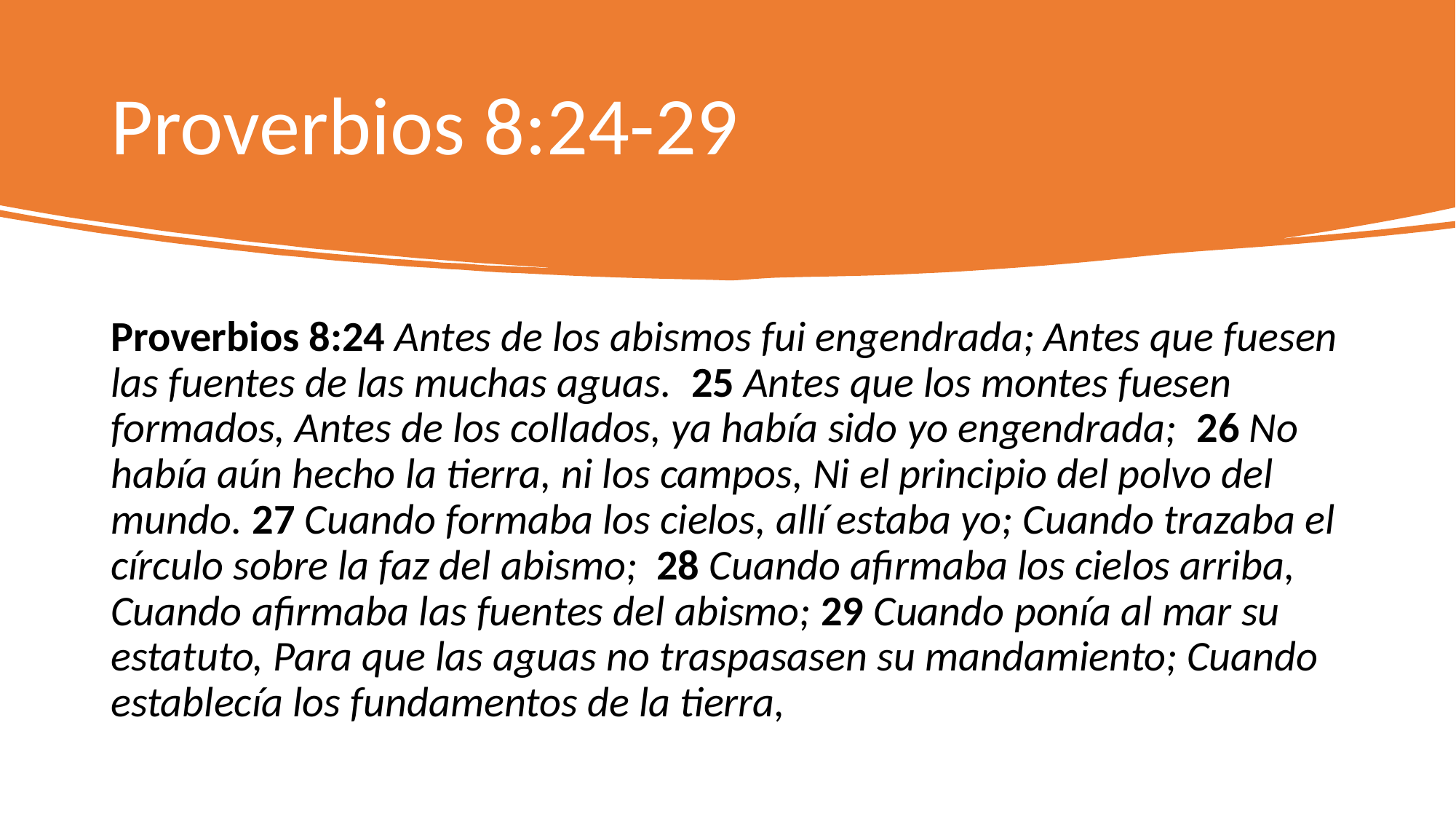

# Proverbios 8:24-29
Proverbios 8:24 Antes de los abismos fui engendrada; Antes que fuesen las fuentes de las muchas aguas.  25 Antes que los montes fuesen formados, Antes de los collados, ya había sido yo engendrada;  26 No había aún hecho la tierra, ni los campos, Ni el principio del polvo del mundo. 27 Cuando formaba los cielos, allí estaba yo; Cuando trazaba el círculo sobre la faz del abismo;  28 Cuando afirmaba los cielos arriba, Cuando afirmaba las fuentes del abismo; 29 Cuando ponía al mar su estatuto, Para que las aguas no traspasasen su mandamiento; Cuando establecía los fundamentos de la tierra,